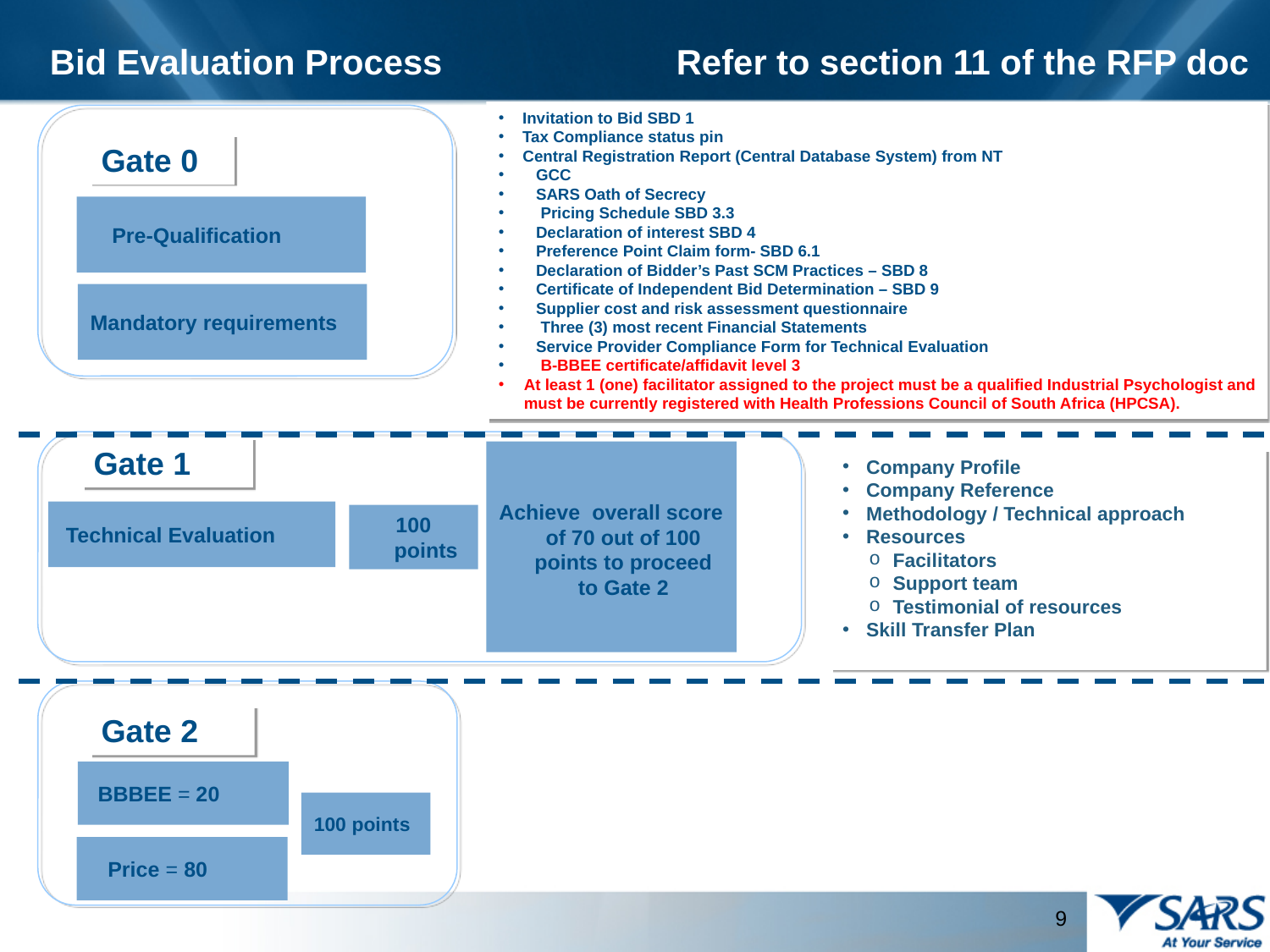

Bid Evaluation Process                        Refer to section 11 of the RFP doc
Invitation to Bid SBD 1
Tax Compliance status pin
Central Registration Report (Central Database System) from NT
   GCC
   SARS Oath of Secrecy
    Pricing Schedule SBD 3.3
   Declaration of interest SBD 4
   Preference Point Claim form- SBD 6.1
   Declaration of Bidder’s Past SCM Practices – SBD 8
   Certificate of Independent Bid Determination – SBD 9
   Supplier cost and risk assessment questionnaire
    Three (3) most recent Financial Statements
   Service Provider Compliance Form for Technical Evaluation
    B-BBEE certificate/affidavit level 3
At least 1 (one) facilitator assigned to the project must be a qualified Industrial Psychologist and must be currently registered with Health Professions Council of South Africa (HPCSA).

Gate 0
Pre-Qualification
Mandatory requirements

Gate 1

Achieve  overall score of 70 out of 100 points to proceed to Gate 2
Company Profile
Company Reference
Methodology / Technical approach
Resources
Facilitators
Support team
Testimonial of resources
Skill Transfer Plan

 Technical Evaluation
100 points

Gate 2
BBBEE = 20
100 points
Price = 80
                9